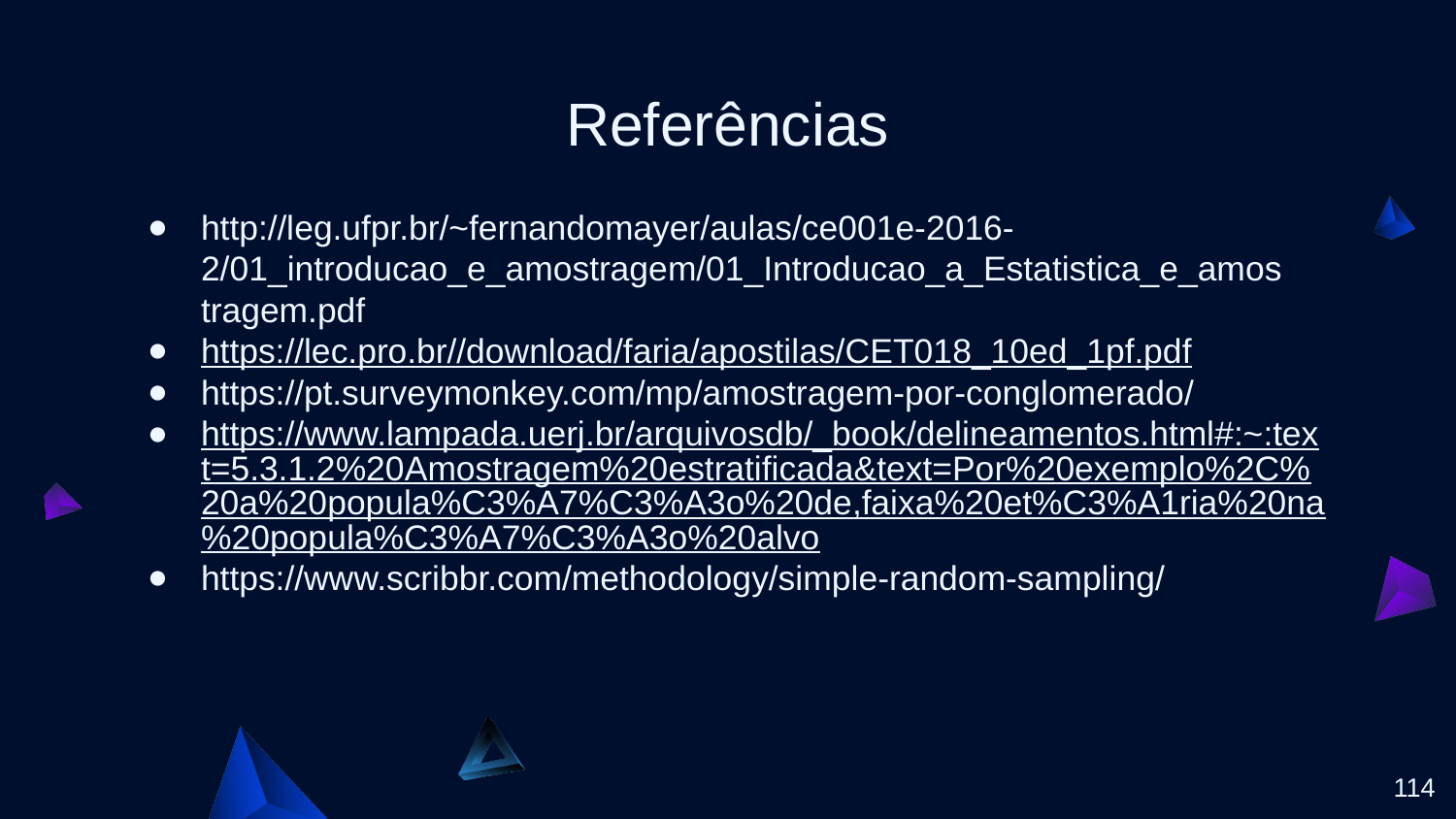

# Referências
http://leg.ufpr.br/~fernandomayer/aulas/ce001e-2016-  2/01_introducao_e_amostragem/01_Introducao_a_Estatistica_e_amos  tragem.pdf
https://lec.pro.br//download/faria/apostilas/CET018_10ed_1pf.pdf
https://pt.surveymonkey.com/mp/amostragem-por-conglomerado/
https://www.lampada.uerj.br/arquivosdb/_book/delineamentos.html#:~:text=5.3.1.2%20Amostragem%20estratificada&text=Por%20exemplo%2C%20a%20popula%C3%A7%C3%A3o%20de,faixa%20et%C3%A1ria%20na%20popula%C3%A7%C3%A3o%20alvo
https://www.scribbr.com/methodology/simple-random-sampling/

114